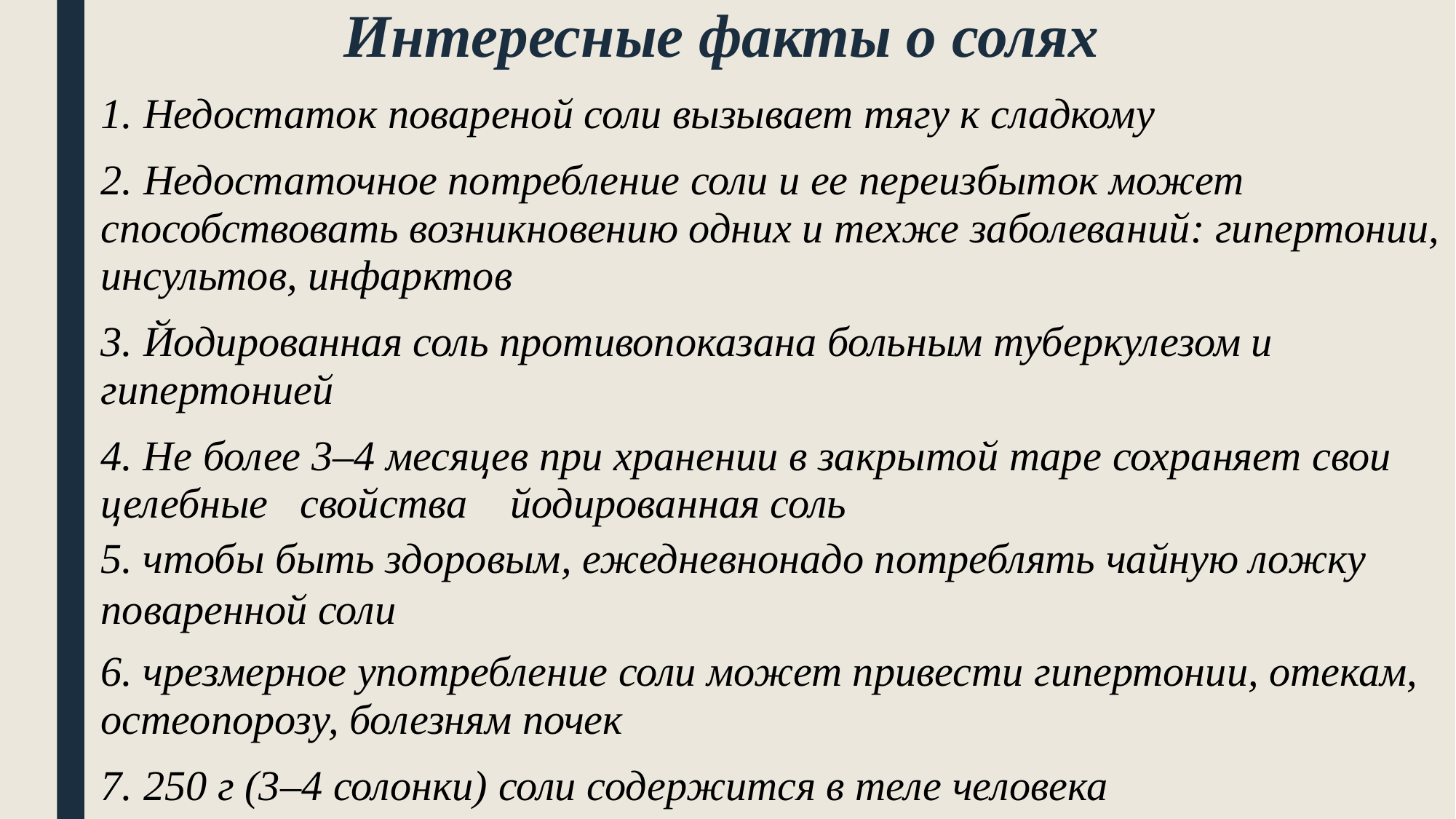

# Интересные факты о солях
1. Недостаток повареной соли вызывает тягу к сладкому
2. Недостаточное потребление соли и ее переизбыток может способствовать возникновению одних и техже заболеваний: гипертонии, инсультов, инфарктов
3. Йодированная соль противопоказана больным туберкулезом и гипертонией
4. Не более 3–4 месяцев при хранении в закрытой таре сохраняет свои целебные   свойства    йодированная соль
5. чтобы быть здоровым, ежедневнонадо потреблять чайную ложку поваренной соли
6. чрезмерное употребление соли может привести гипертонии, отекам,  остеопорозу, болезням почек
7. 250 г (3–4 солонки) соли содержится в теле человека